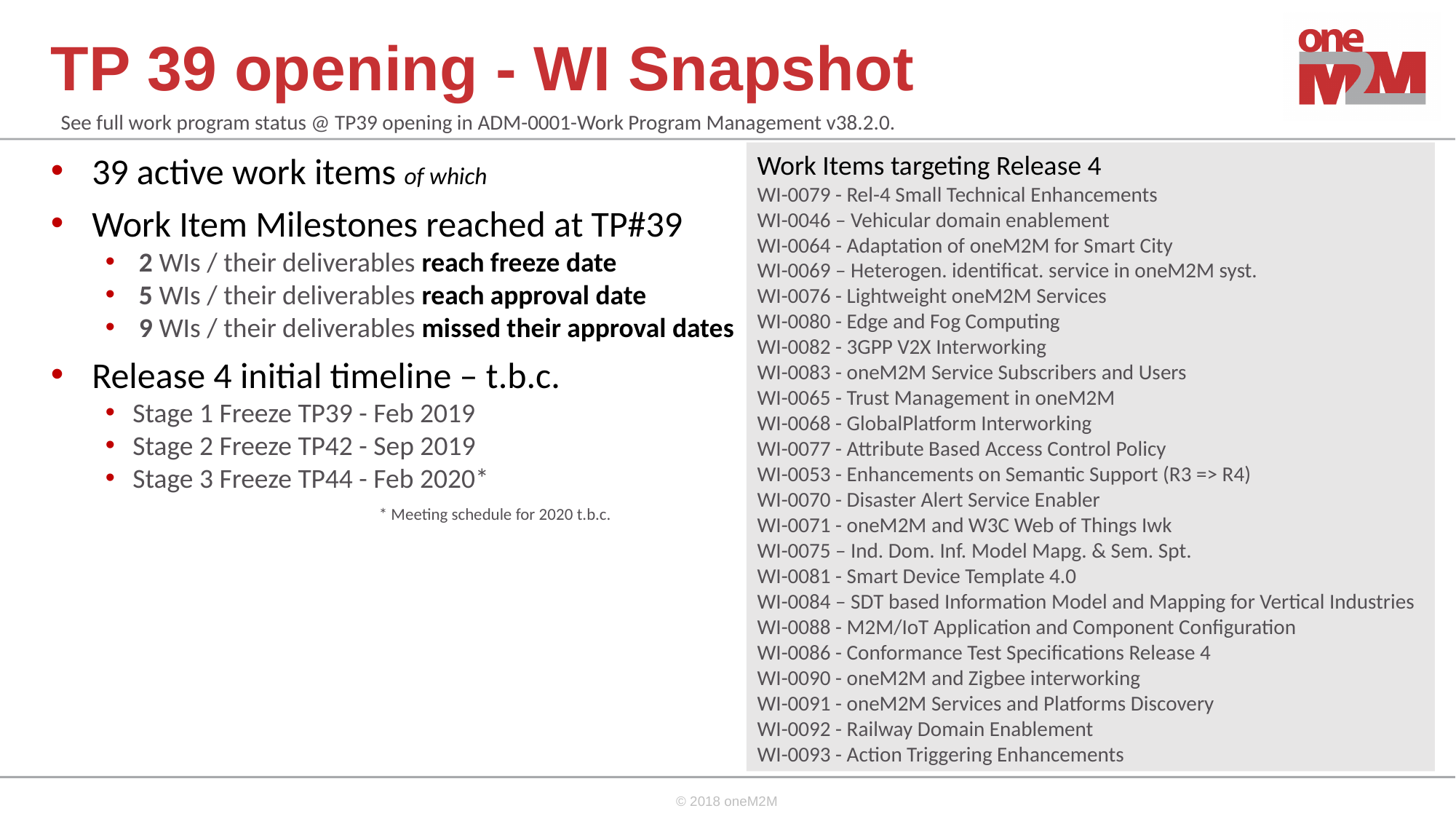

# TP 39 opening - WI Snapshot
See full work program status @ TP39 opening in ADM-0001-Work Program Management v38.2.0.
Work Items targeting Release 4
WI-0079 - Rel-4 Small Technical Enhancements
WI-0046 – Vehicular domain enablement
WI-0064 - Adaptation of oneM2M for Smart City
WI-0069 – Heterogen. identificat. service in oneM2M syst.
WI-0076 - Lightweight oneM2M Services
WI-0080 - Edge and Fog Computing
WI-0082 - 3GPP V2X Interworking
WI-0083 - oneM2M Service Subscribers and Users
WI-0065 - Trust Management in oneM2M
WI-0068 - GlobalPlatform Interworking
WI-0077 - Attribute Based Access Control Policy
WI-0053 - Enhancements on Semantic Support (R3 => R4)
WI-0070 - Disaster Alert Service Enabler
WI-0071 - oneM2M and W3C Web of Things Iwk
WI-0075 – Ind. Dom. Inf. Model Mapg. & Sem. Spt.
WI-0081 - Smart Device Template 4.0
WI-0084 – SDT based Information Model and Mapping for Vertical Industries
WI-0088 - M2M/IoT Application and Component Configuration
WI-0086 - Conformance Test Specifications Release 4
WI-0090 - oneM2M and Zigbee interworking
WI-0091 - oneM2M Services and Platforms Discovery
WI-0092 - Railway Domain Enablement
WI-0093 - Action Triggering Enhancements
39 active work items of which
Work Item Milestones reached at TP#39
 2 WIs / their deliverables reach freeze date
 5 WIs / their deliverables reach approval date
 9 WIs / their deliverables missed their approval dates
Release 4 initial timeline – t.b.c.
Stage 1 Freeze TP39 - Feb 2019
Stage 2 Freeze TP42 - Sep 2019
Stage 3 Freeze TP44 - Feb 2020*
* Meeting schedule for 2020 t.b.c.